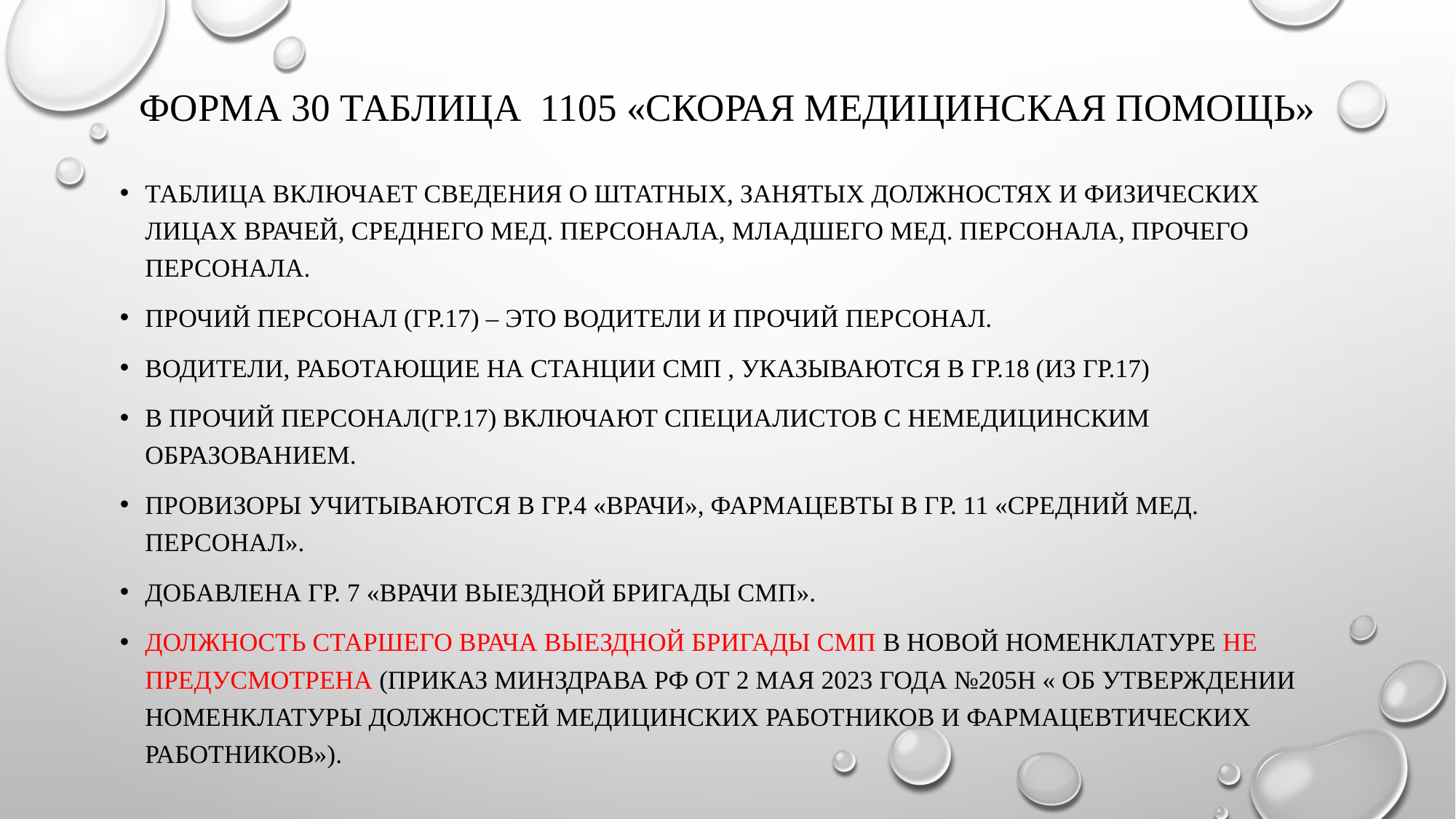

# Форма 30 таблица  1105 «Скорая Медицинская Помощь»
Таблица включает сведения о штатных, занятых должностях и физических лицах врачей, среднего мед. персонала, младшего мед. персонала, прочего персонала.
Прочий персонал (гр.17) – это водители и прочий персонал.
Водители, работающие на станции смп , указываются в гр.18 (из гр.17)
В прочий персонал(гр.17) включают специалистов с немедицинским образованием.
Провизоры учитываются в гр.4 «врачи», фармацевты в гр. 11 «средний мед. персонал».
Добавлена гр. 7 «врачи выездной бригады СМП».
Должность старшего врача выездной бригады СМП в новой номенклатуре не предусмотрена (Приказ Минздрава РФ от 2 мая 2023 года №205н « Об утверждении номенклатуры должностей медицинских работников и фармацевтических работников»).